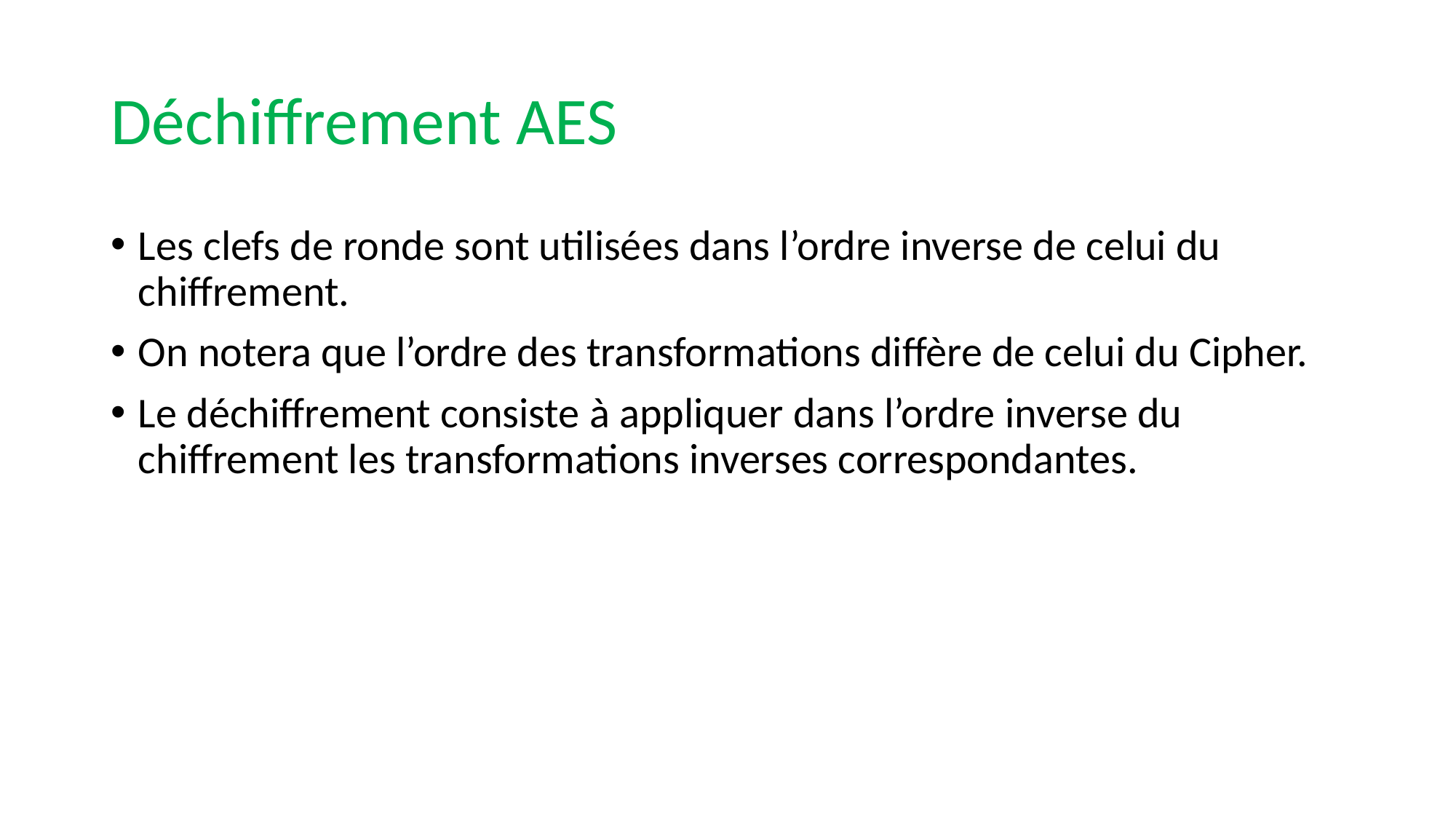

# Déchiffrement AES
Les clefs de ronde sont utilisées dans l’ordre inverse de celui du chiffrement.
On notera que l’ordre des transformations diffère de celui du Cipher.
Le déchiffrement consiste à appliquer dans l’ordre inverse du chiffrement les transformations inverses correspondantes.